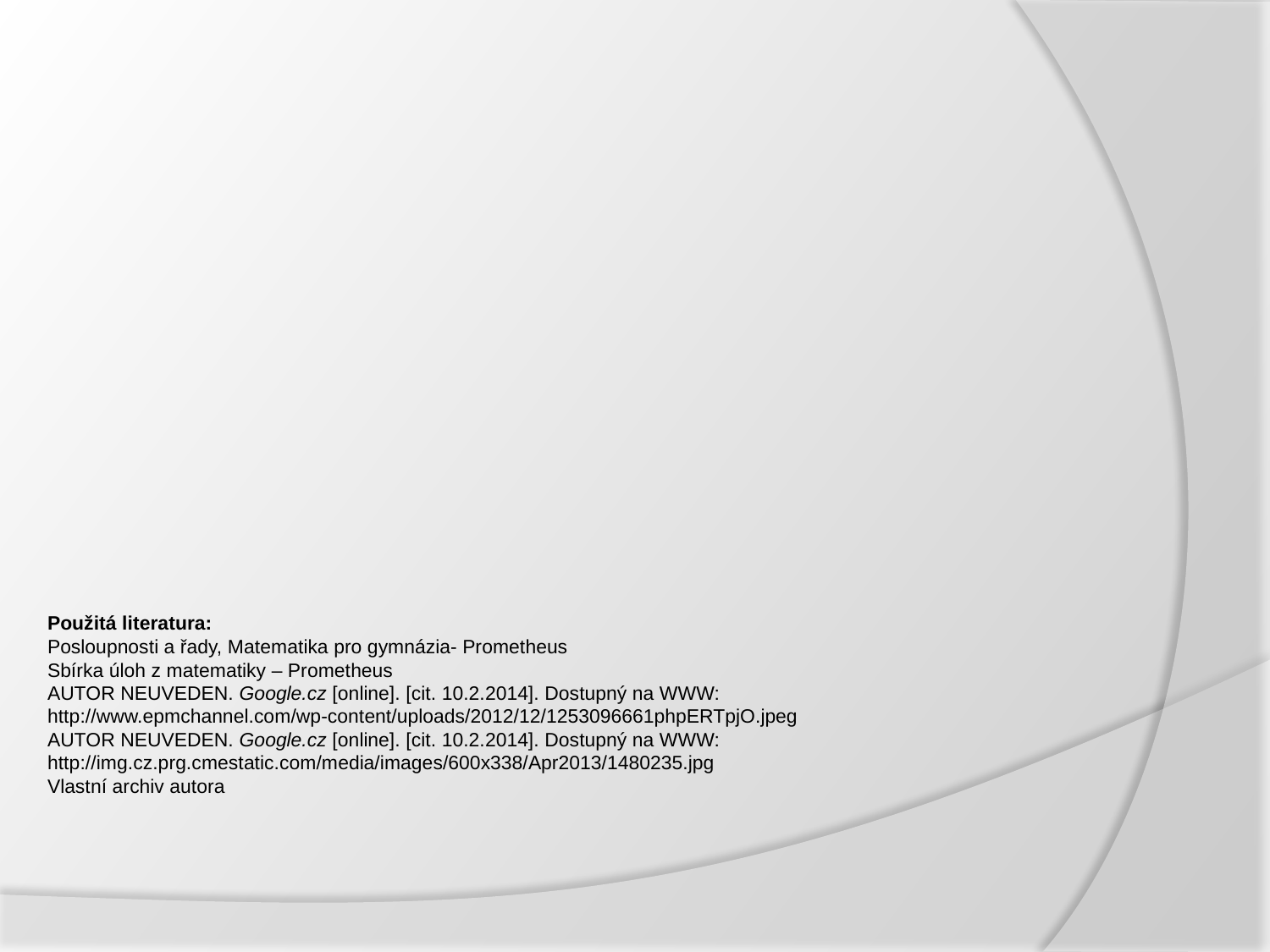

Použitá literatura:
Posloupnosti a řady, Matematika pro gymnázia- Prometheus
Sbírka úloh z matematiky – Prometheus
AUTOR NEUVEDEN. Google.cz [online]. [cit. 10.2.2014]. Dostupný na WWW: http://www.epmchannel.com/wp-content/uploads/2012/12/1253096661phpERTpjO.jpeg
AUTOR NEUVEDEN. Google.cz [online]. [cit. 10.2.2014]. Dostupný na WWW: http://img.cz.prg.cmestatic.com/media/images/600x338/Apr2013/1480235.jpg
Vlastní archiv autora